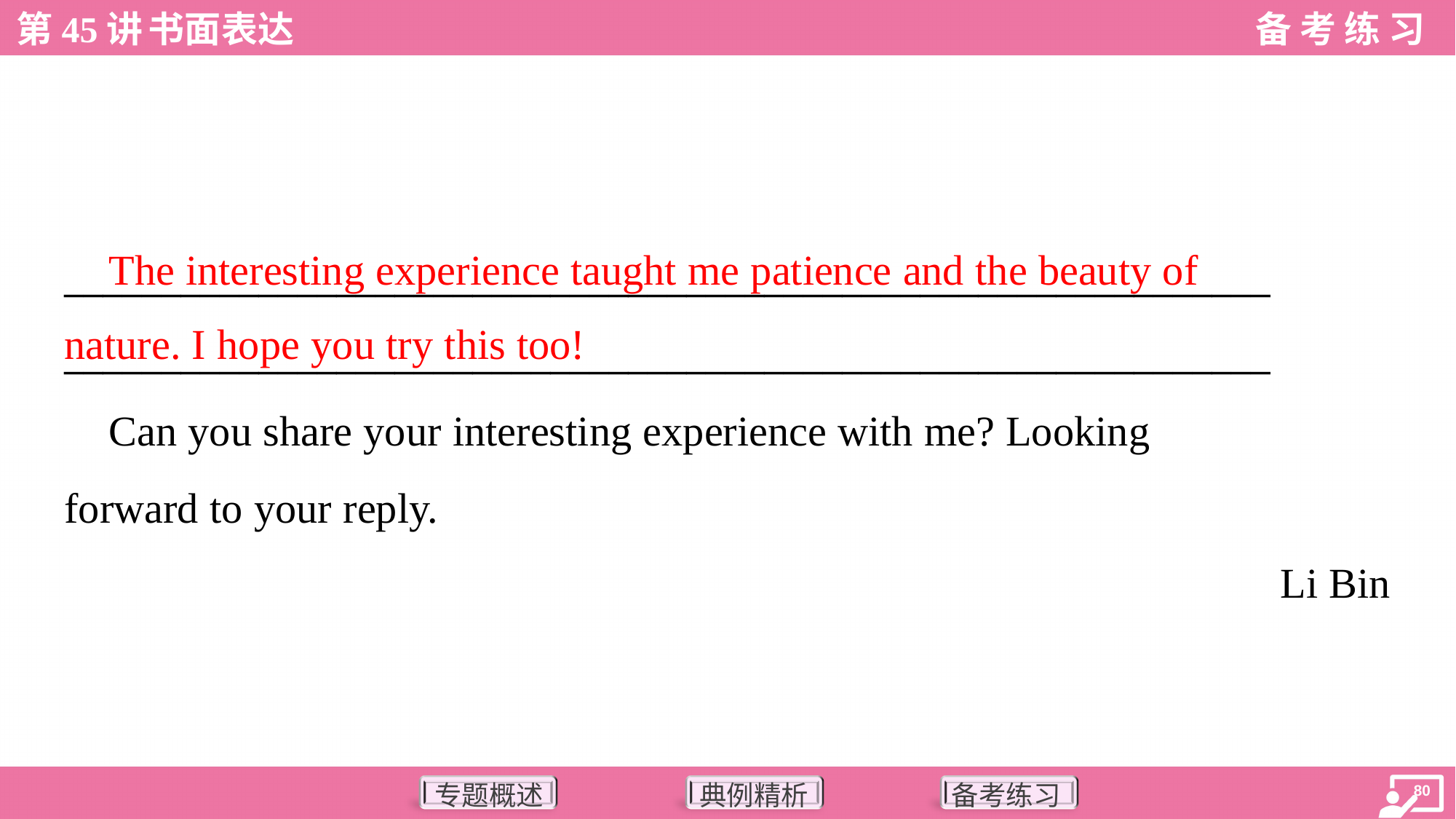

The interesting experience taught me patience and the beauty of
nature. I hope you try this too!
______________________________________________________________
______________________________________________________________
    Can you share your interesting experience with me? Looking
forward to your reply.
Li Bin